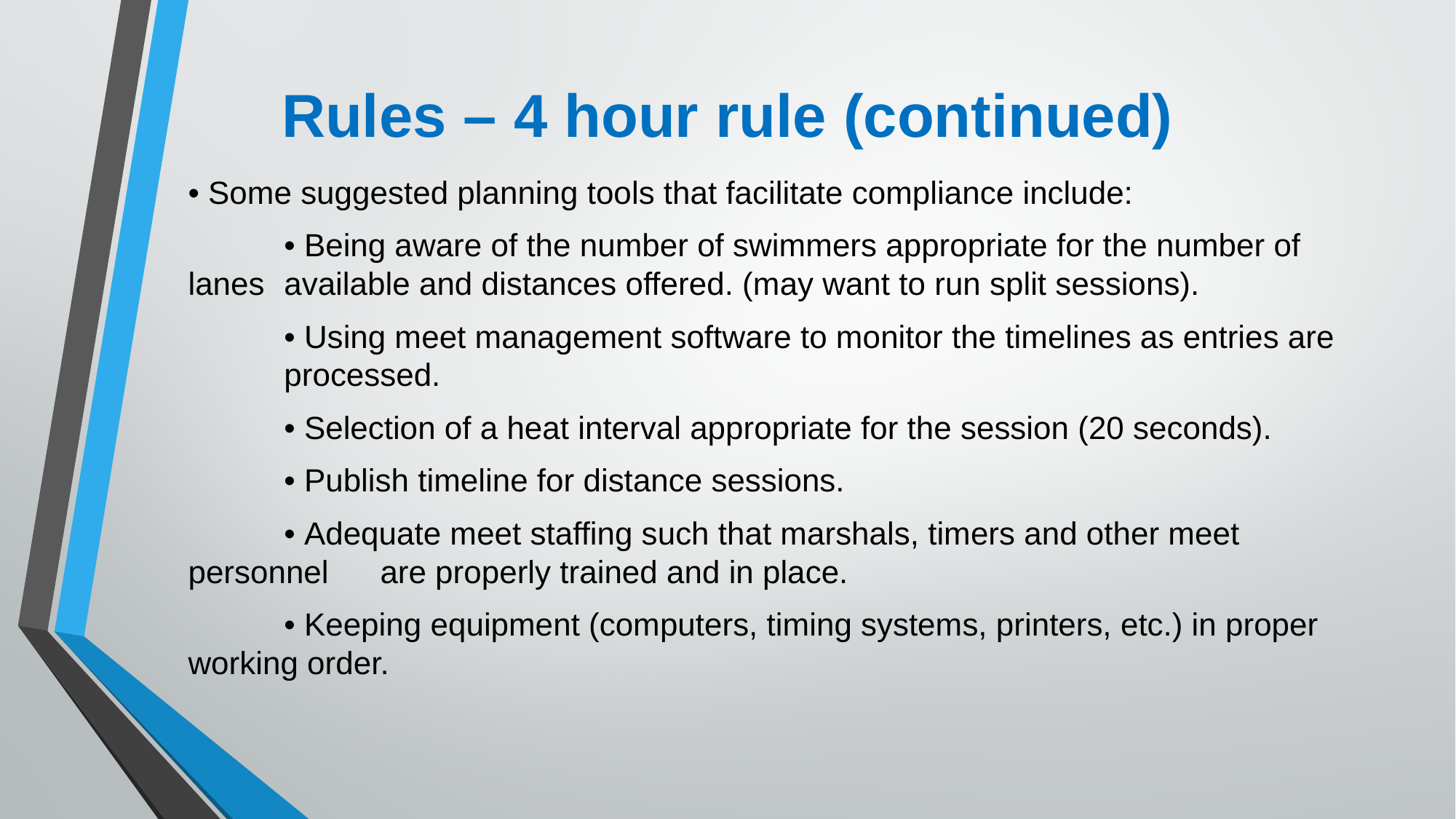

# Rules – 4 hour rule (continued)
• Some suggested planning tools that facilitate compliance include:
	• Being aware of the number of swimmers appropriate for the number of lanes 	available and distances offered. (may want to run split sessions).
	• Using meet management software to monitor the timelines as entries are 	processed.
	• Selection of a heat interval appropriate for the session (20 seconds).
	• Publish timeline for distance sessions.
	• Adequate meet staffing such that marshals, timers and other meet personnel 	are properly trained and in place.
	• Keeping equipment (computers, timing systems, printers, etc.) in proper 	working order.